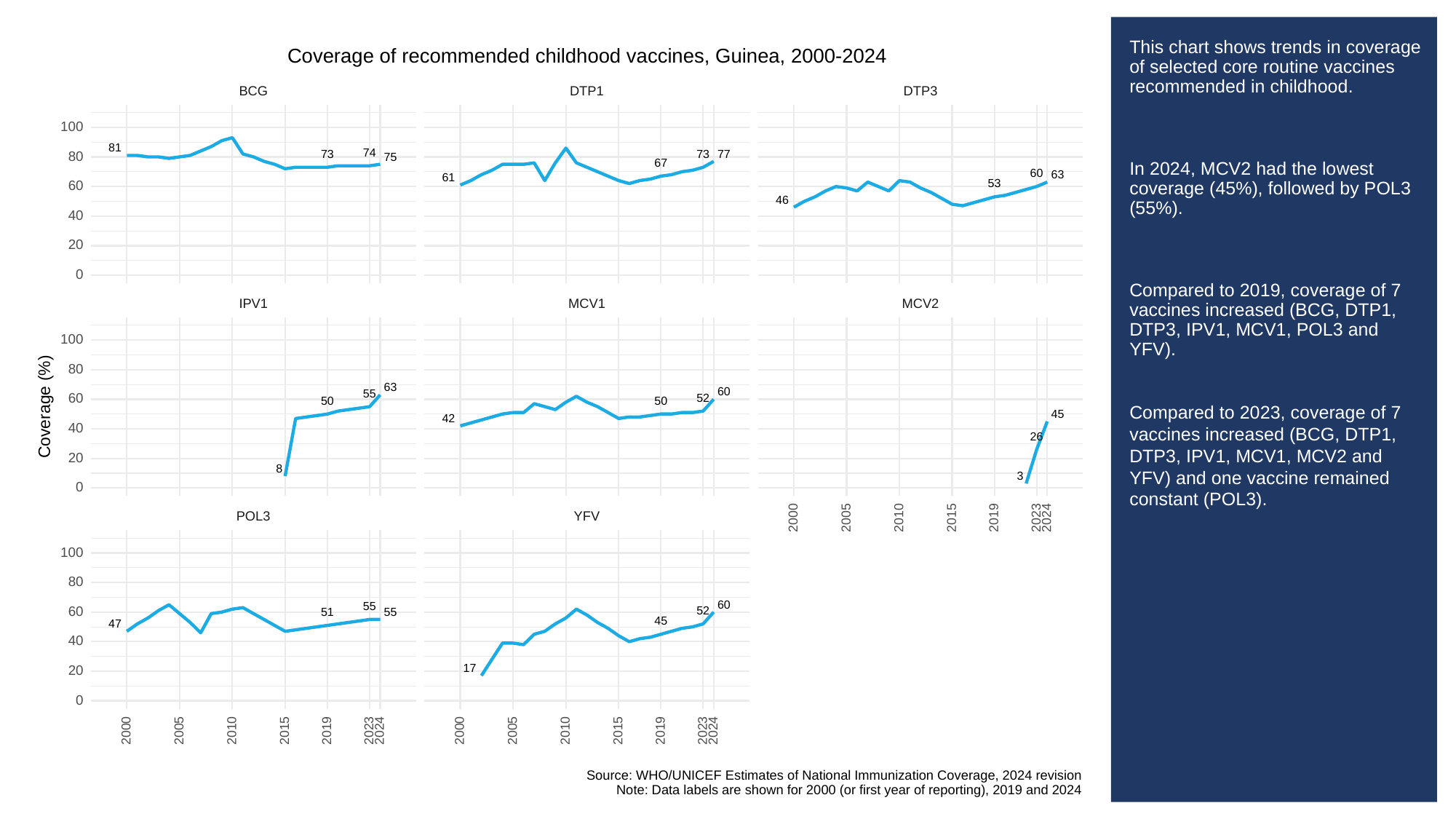

# This chart shows trends in coverage of selected core routine vaccines recommended in childhood.

In 2024, MCV2 had the lowest coverage (45%), followed by POL3 (55%).

Compared to 2019, coverage of 7 vaccines increased (BCG, DTP1, DTP3, IPV1, MCV1, POL3 and YFV).

Compared to 2023, coverage of 7 vaccines increased (BCG, DTP1, DTP3, IPV1, MCV1, MCV2 and YFV) and one vaccine remained constant (POL3).

Coverage of recommended childhood vaccines, Guinea, 2000-2024
BCG
DTP3
DTP1

100

81

74
73
73
77
80
75

67
60
63

61
53

60

46

40

20

0

MCV1
MCV2
IPV1

100

80

63

60
55
60
52

50
50
Coverage (%)

45

42

40

26

20

8
3

0

POL3
YFV
2023
2000
2005
2010
2015
2019
2024

100

80

60
55

60
52
51
55

45
47

40

17
20

0

2023
2023
2000
2005
2010
2015
2019
2024
2000
2005
2010
2015
2019
2024
Source: WHO/UNICEF Estimates of National Immunization Coverage, 2024 revision
Note: Data labels are shown for 2000 (or first year of reporting), 2019 and 2024